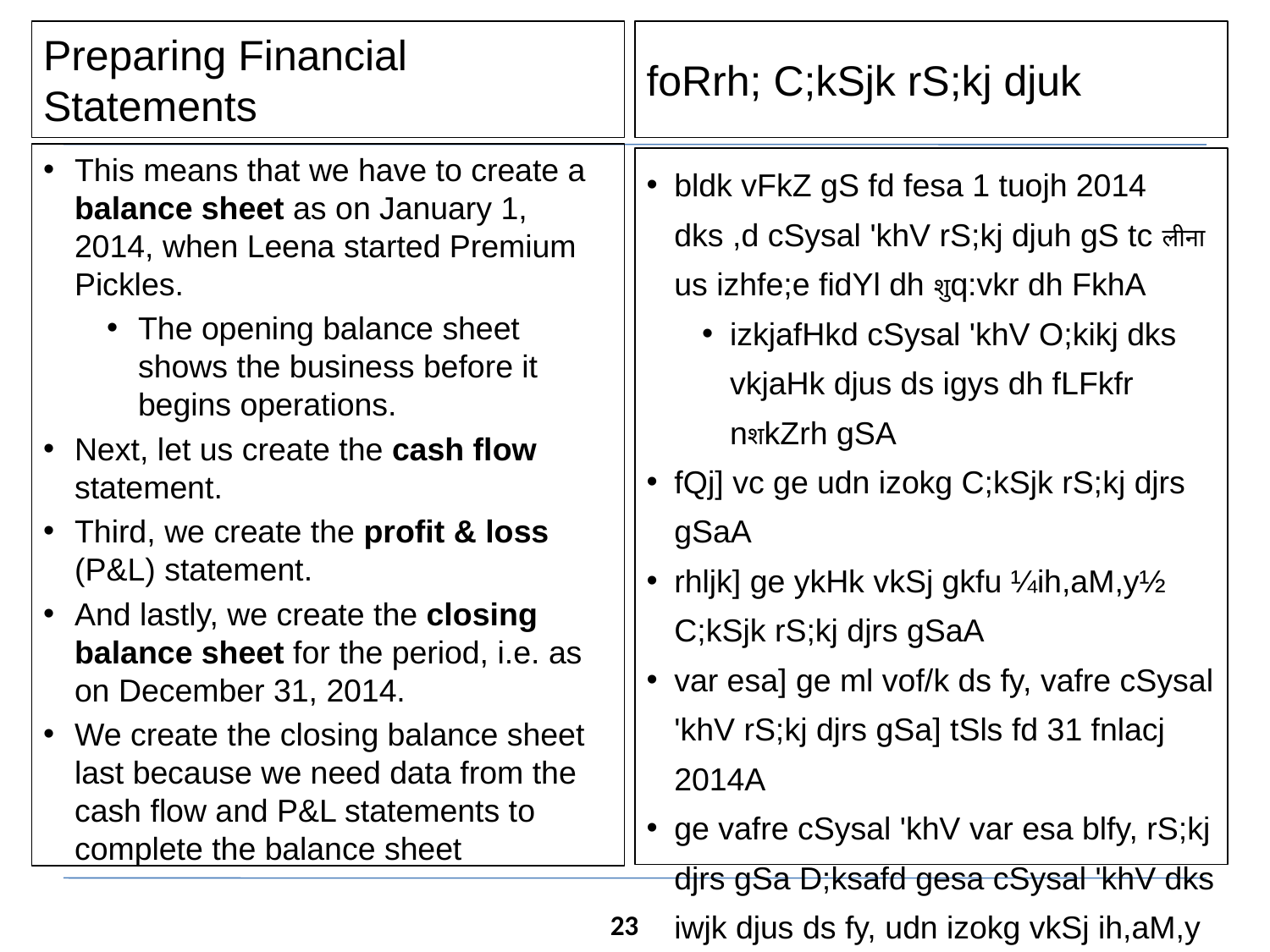

Preparing Financial Statements
foRrh; C;kSjk rS;kj djuk
This means that we have to create a balance sheet as on January 1, 2014, when Leena started Premium Pickles.
The opening balance sheet shows the business before it begins operations.
Next, let us create the cash flow statement.
Third, we create the profit & loss (P&L) statement.
And lastly, we create the closing balance sheet for the period, i.e. as on December 31, 2014.
We create the closing balance sheet last because we need data from the cash flow and P&L statements to complete the balance sheet
bldk vFkZ gS fd fesa 1 tuojh 2014 dks ,d cSysal 'khV rS;kj djuh gS tc लीना us izhfe;e fidYl dh शुq:vkr dh FkhA
izkjafHkd cSysal 'khV O;kikj dks vkjaHk djus ds igys dh fLFkfr nशkZrh gSA
fQj] vc ge udn izokg C;kSjk rS;kj djrs gSaA
rhljk] ge ykHk vkSj gkfu ¼ih,aM,y½ C;kSjk rS;kj djrs gSaA
var esa] ge ml vof/k ds fy, vafre cSysal 'khV rS;kj djrs gSa] tSls fd 31 fnlacj 2014A
ge vafre cSysal 'khV var esa blfy, rS;kj djrs gSa D;ksafd gesa cSysal 'khV dks iwjk djus ds fy, udn izokg vkSj ih,aM,y C;kSjksa ls vkadM+ksa dh t:jr gksrh gSA

23